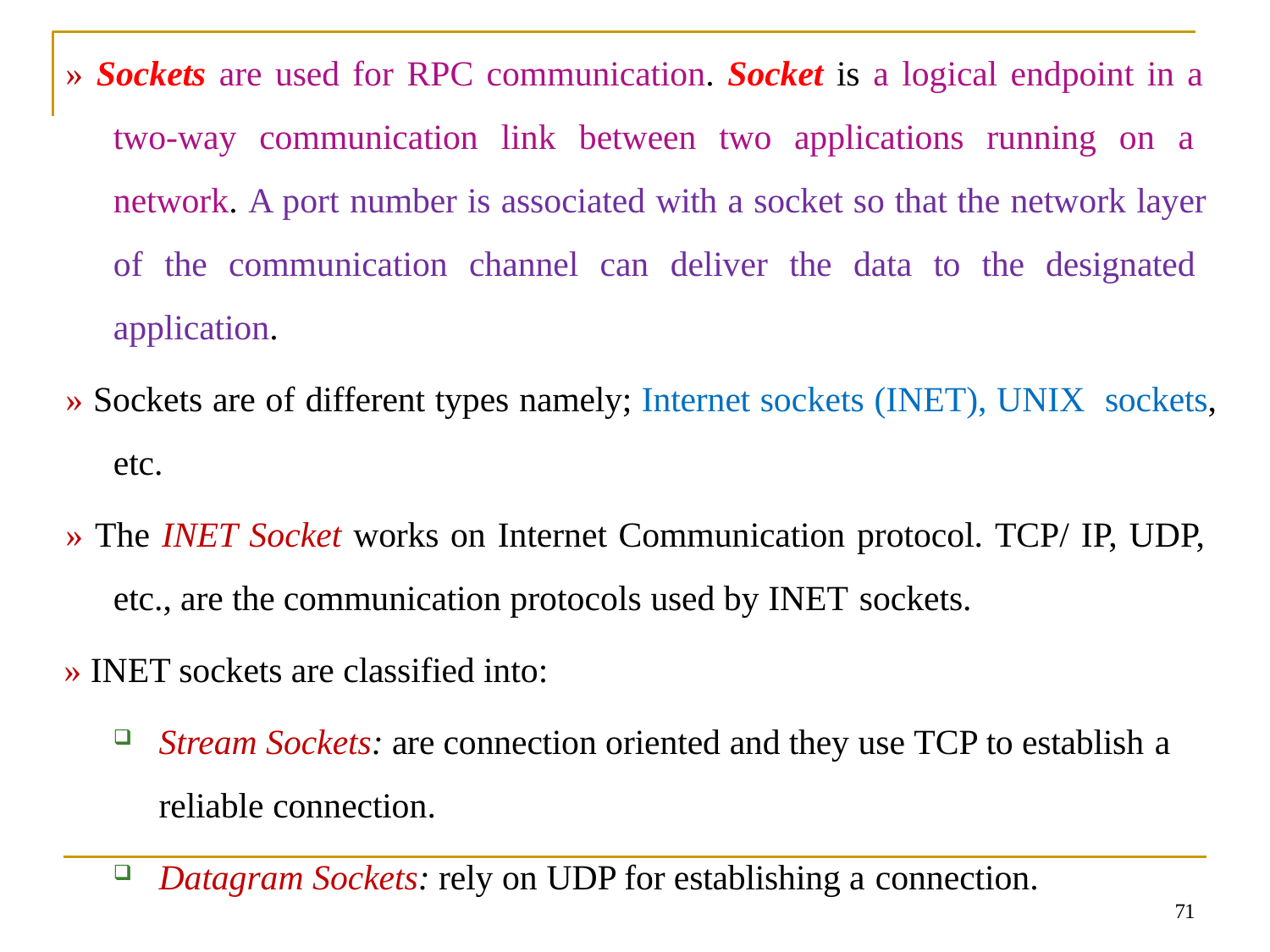

» Sockets are used for RPC communication. Socket is a logical endpoint in a  two-way communication link between two applications running on a  network. A port number is associated with a socket so that the network layer  of the communication channel can deliver the data to the designated  application.
» Sockets are of different types namely; Internet sockets (INET), UNIX  sockets, etc.
» The INET Socket works on Internet Communication protocol. TCP/ IP, UDP,  etc., are the communication protocols used by INET sockets.
» INET sockets are classified into:
Stream Sockets: are connection oriented and they use TCP to establish a
reliable connection.
Datagram Sockets: rely on UDP for establishing a connection.
71